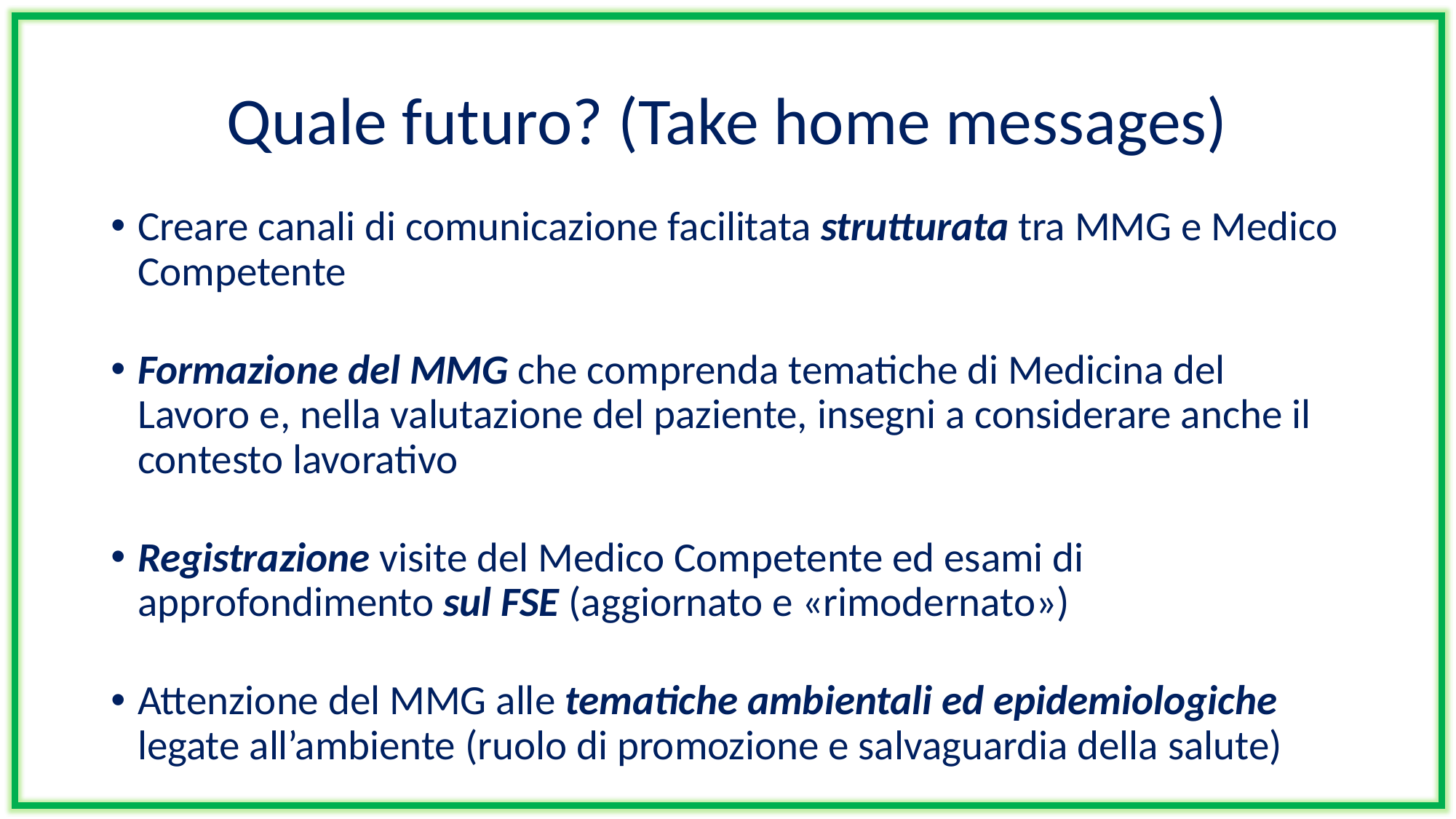

# Quale futuro? (Take home messages)
Creare canali di comunicazione facilitata strutturata tra MMG e Medico Competente
Formazione del MMG che comprenda tematiche di Medicina del Lavoro e, nella valutazione del paziente, insegni a considerare anche il contesto lavorativo
Registrazione visite del Medico Competente ed esami di approfondimento sul FSE (aggiornato e «rimodernato»)
Attenzione del MMG alle tematiche ambientali ed epidemiologiche legate all’ambiente (ruolo di promozione e salvaguardia della salute)